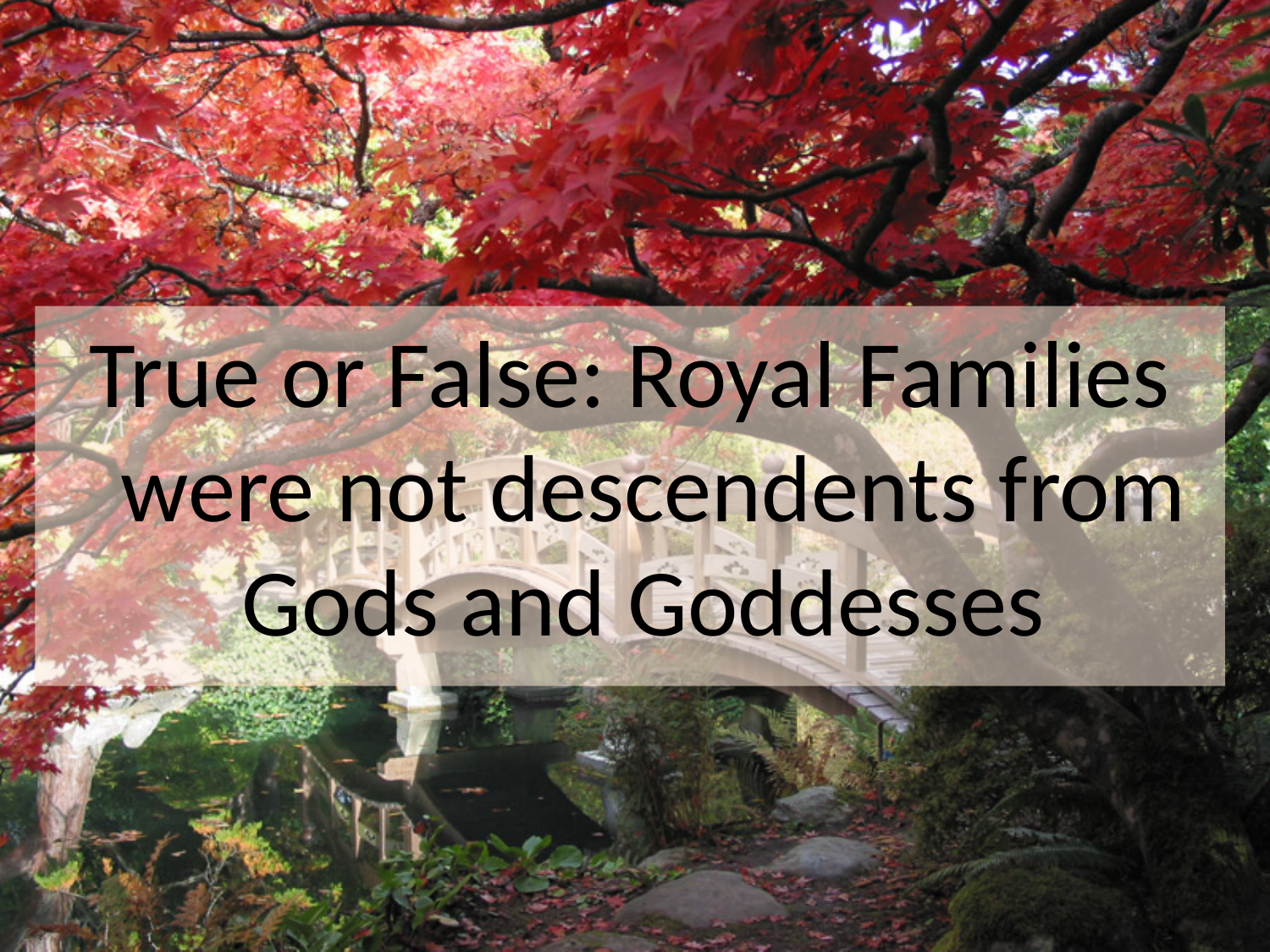

True or False: Royal Families were not descendents from Gods and Goddesses